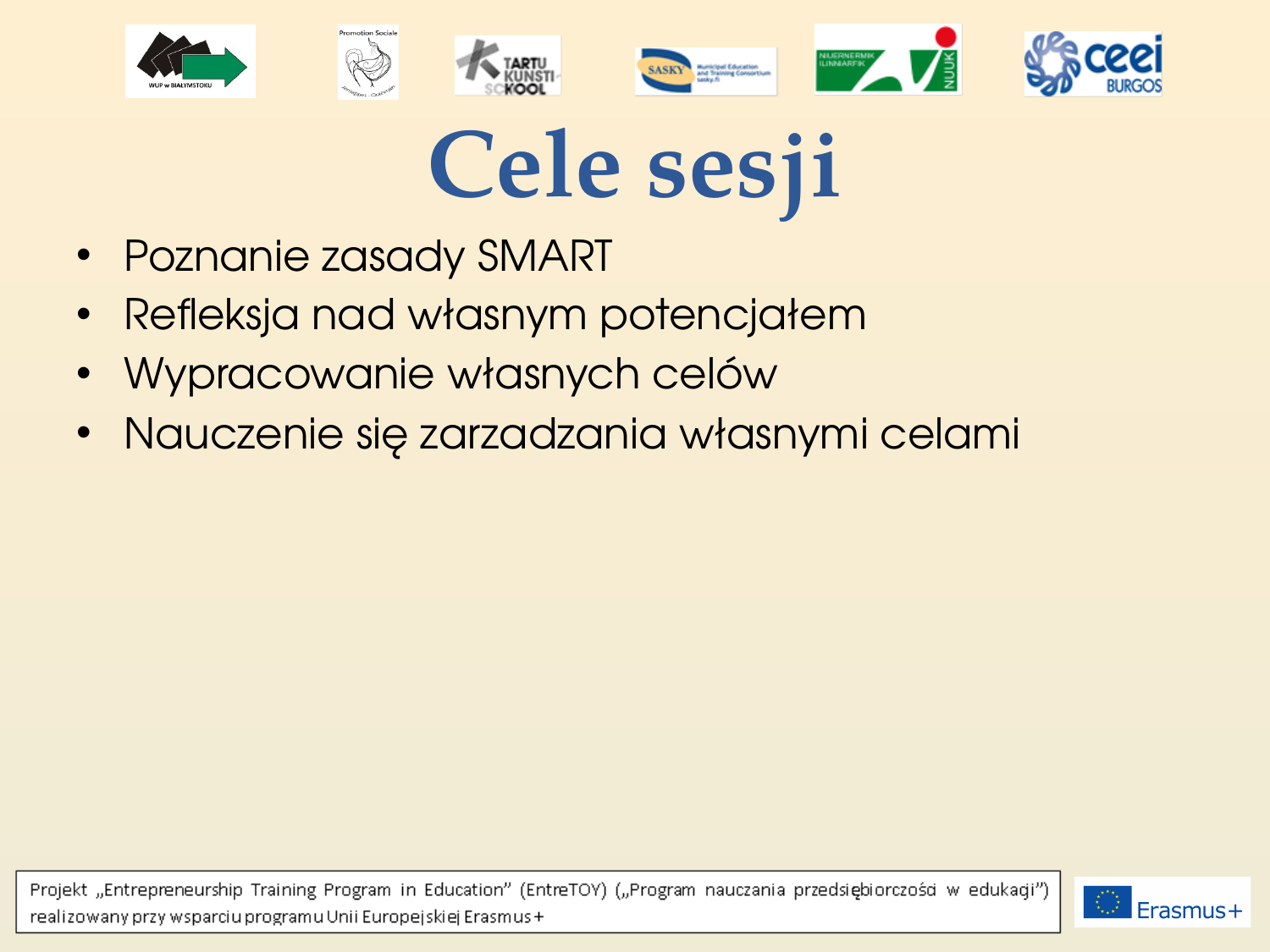

# Cele sesji
Poznanie zasady SMART
Refleksja nad własnym potencjałem
Wypracowanie własnych celów
Nauczenie się zarzadzania własnymi celami